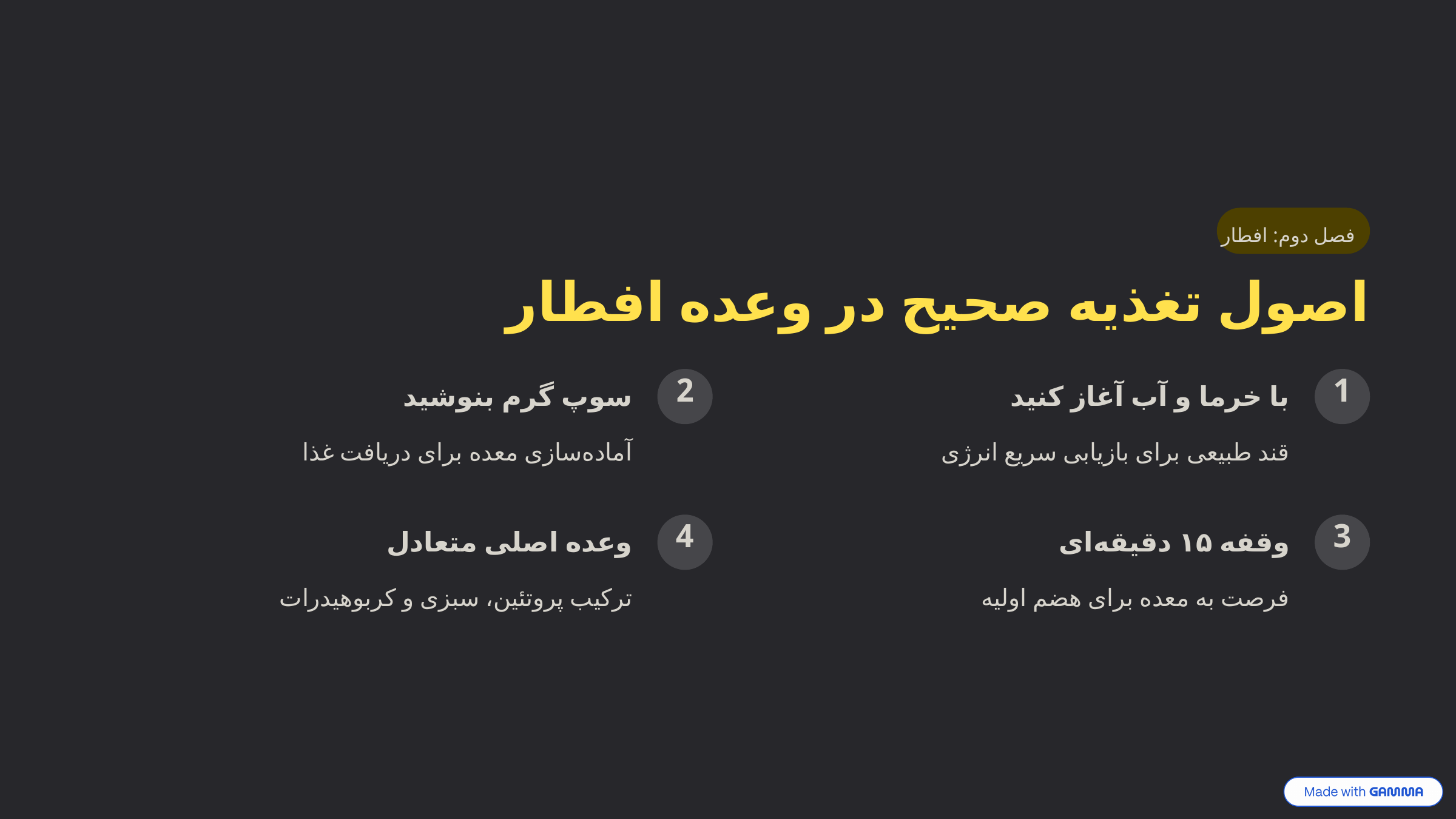

فصل دوم: افطار
اصول تغذیه صحیح در وعده افطار

2
1
سوپ گرم بنوشید
با خرما و آب آغاز کنید
آماده‌سازی معده برای دریافت غذا
قند طبیعی برای بازیابی سریع انرژی

4
3
وعده اصلی متعادل
وقفه ۱۵ دقیقه‌ای
ترکیب پروتئین، سبزی و کربوهیدرات
فرصت به معده برای هضم اولیه